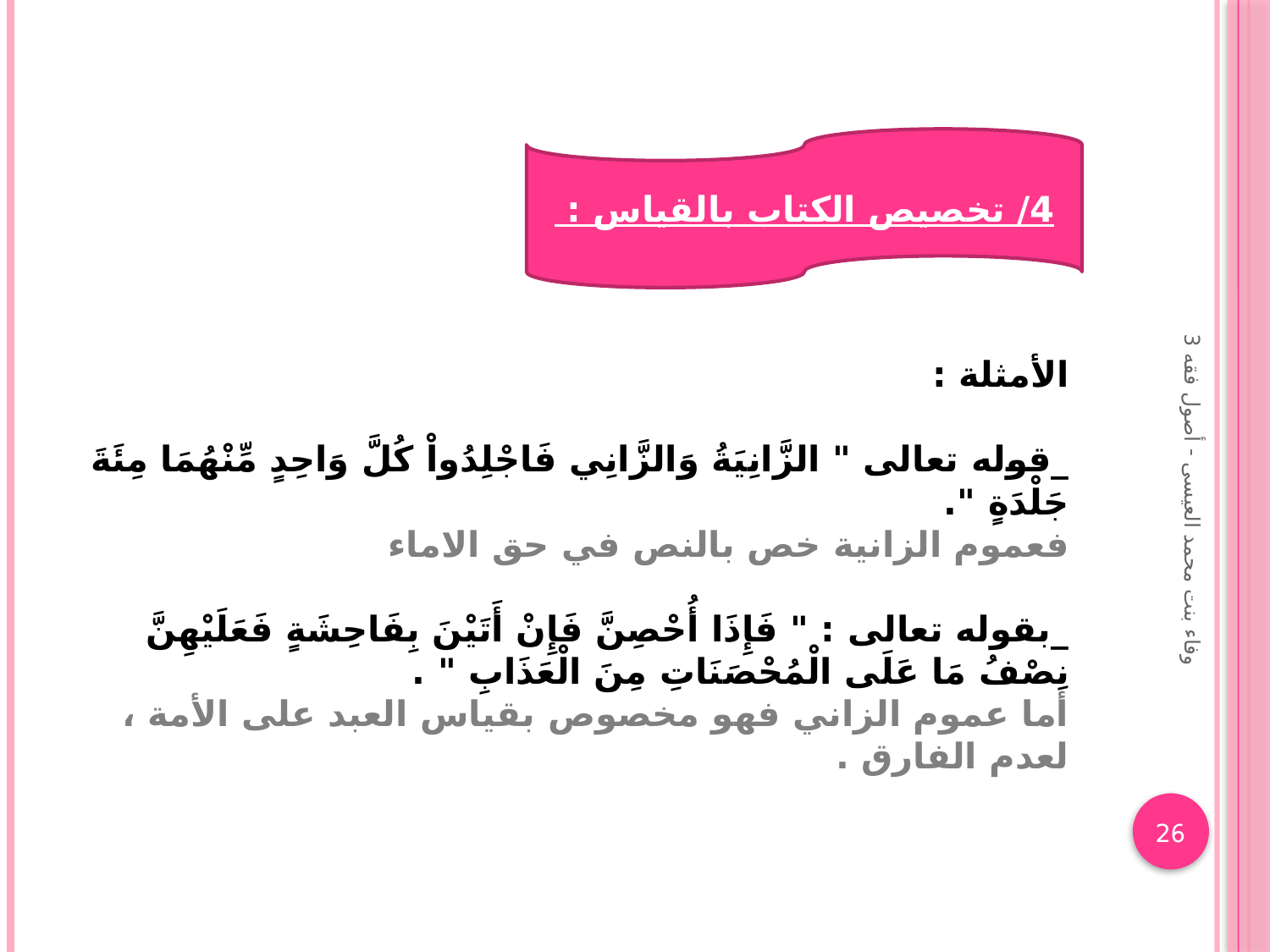

4/ تخصيص الكتاب بالقياس :
الأمثلة :

_قوله تعالى " الزَّانِيَةُ وَالزَّانِي فَاجْلِدُواْ كُلَّ وَاحِدٍ مِّنْهُمَا مِئَةَ جَلْدَةٍ ".
فعموم الزانية خص بالنص في حق الاماء

_بقوله تعالى : " فَإِذَا أُحْصِنَّ فَإِنْ أَتَيْنَ بِفَاحِشَةٍ فَعَلَيْهِنَّ نِصْفُ مَا عَلَى الْمُحْصَنَاتِ مِنَ الْعَذَابِ " .
أما عموم الزاني فهو مخصوص بقياس العبد على الأمة ، لعدم الفارق .

وفاء بنت محمد العيسى - أصول فقه 3
26